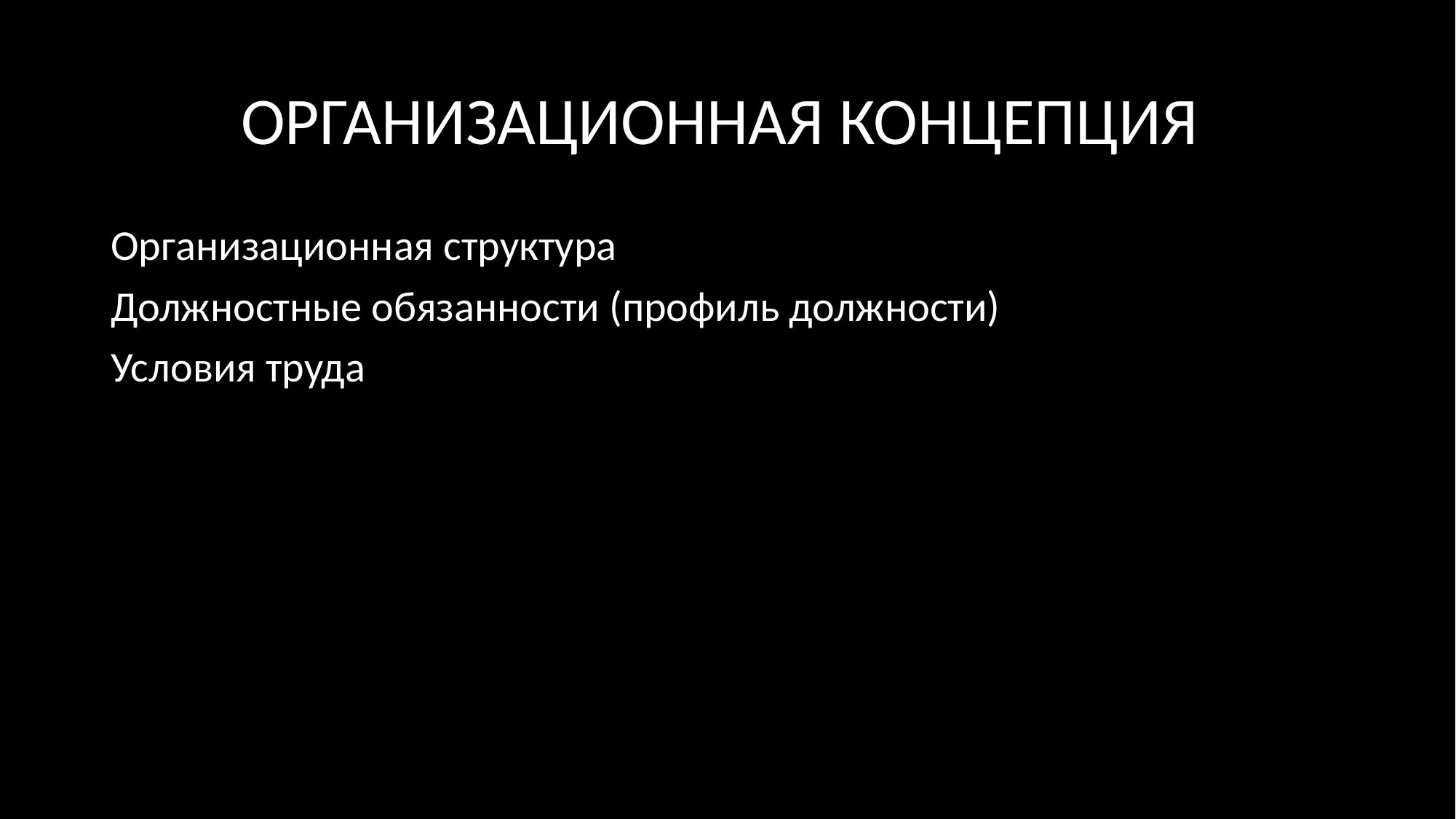

# ОРГАНИЗАЦИОННАЯ КОНЦЕПЦИЯ
Организационная структура
Должностные обязанности (профиль должности)
Условия труда